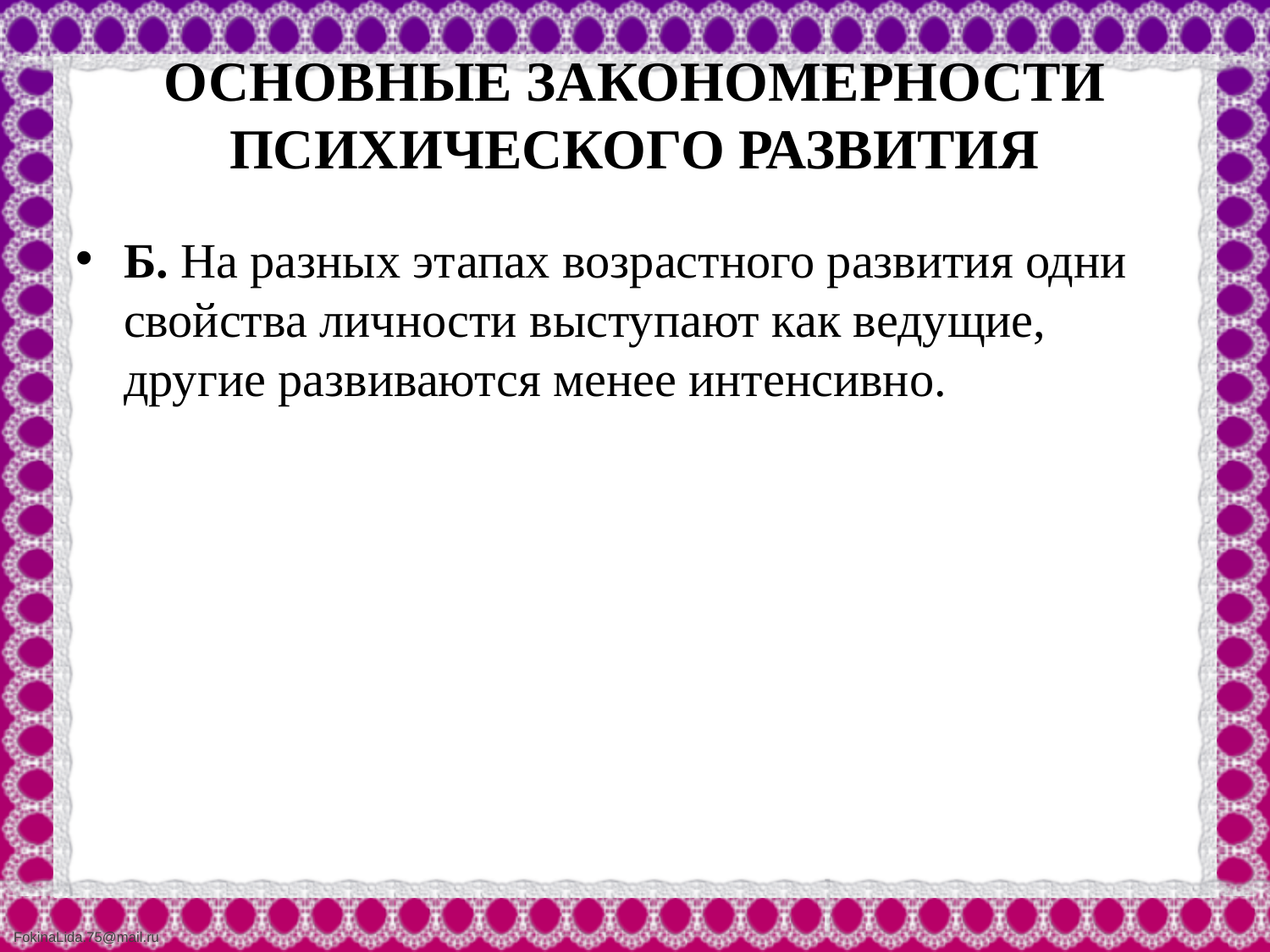

# ОСНОВНЫЕ ЗАКОНОМЕРНОСТИ ПСИХИЧЕСКОГО РАЗВИТИЯ
Б. На разных этапах возрастного развития одни свойства личности выступают как ведущие, другие развиваются менее интенсивно.